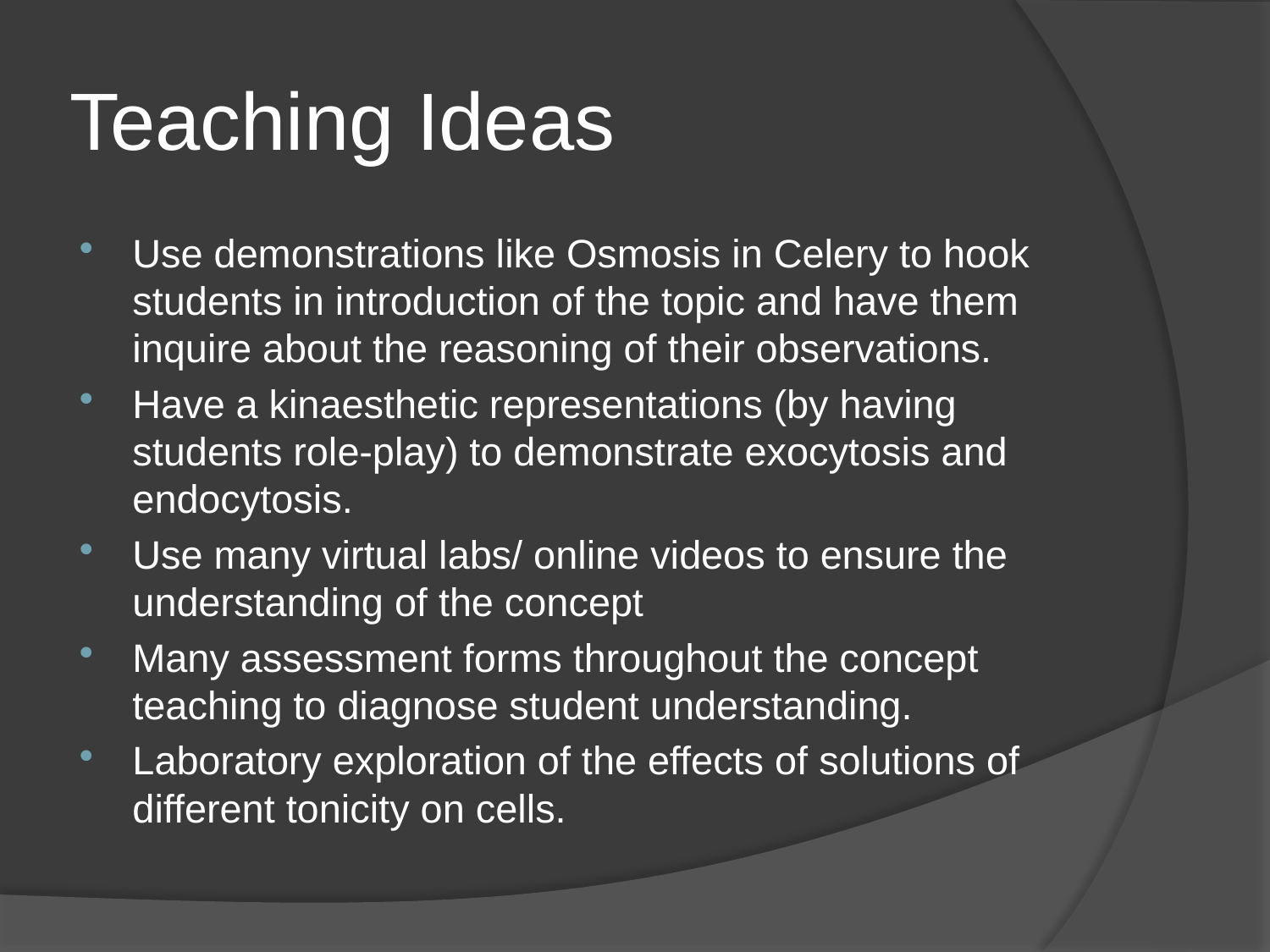

# Teaching Ideas
Use demonstrations like Osmosis in Celery to hook students in introduction of the topic and have them inquire about the reasoning of their observations.
Have a kinaesthetic representations (by having students role-play) to demonstrate exocytosis and endocytosis.
Use many virtual labs/ online videos to ensure the understanding of the concept
Many assessment forms throughout the concept teaching to diagnose student understanding.
Laboratory exploration of the effects of solutions of different tonicity on cells.